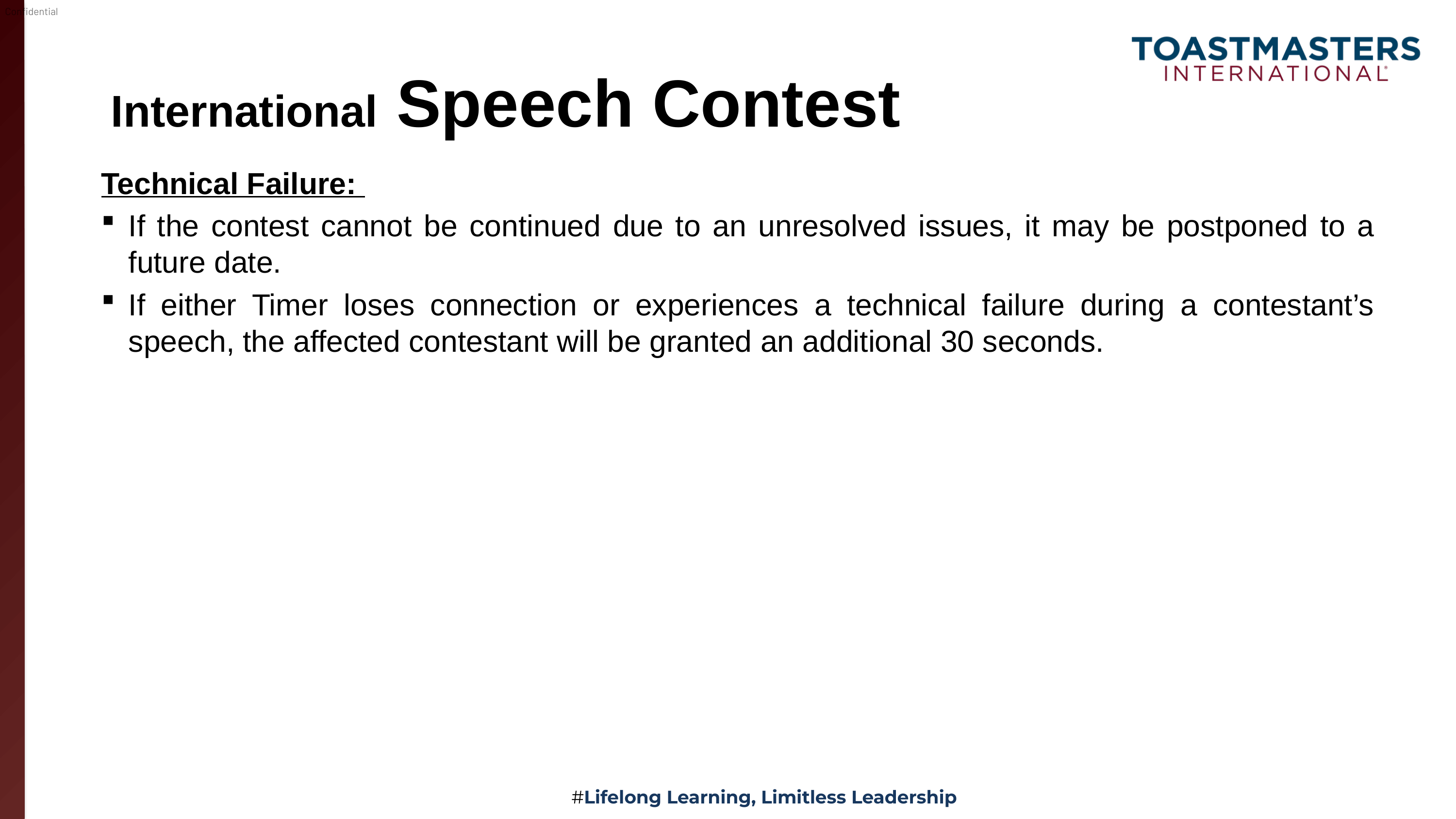

# International Speech Contest
Technical Failure:
If the contest cannot be continued due to an unresolved issues, it may be postponed to a future date.
If either Timer loses connection or experiences a technical failure during a contestant’s speech, the affected contestant will be granted an additional 30 seconds.